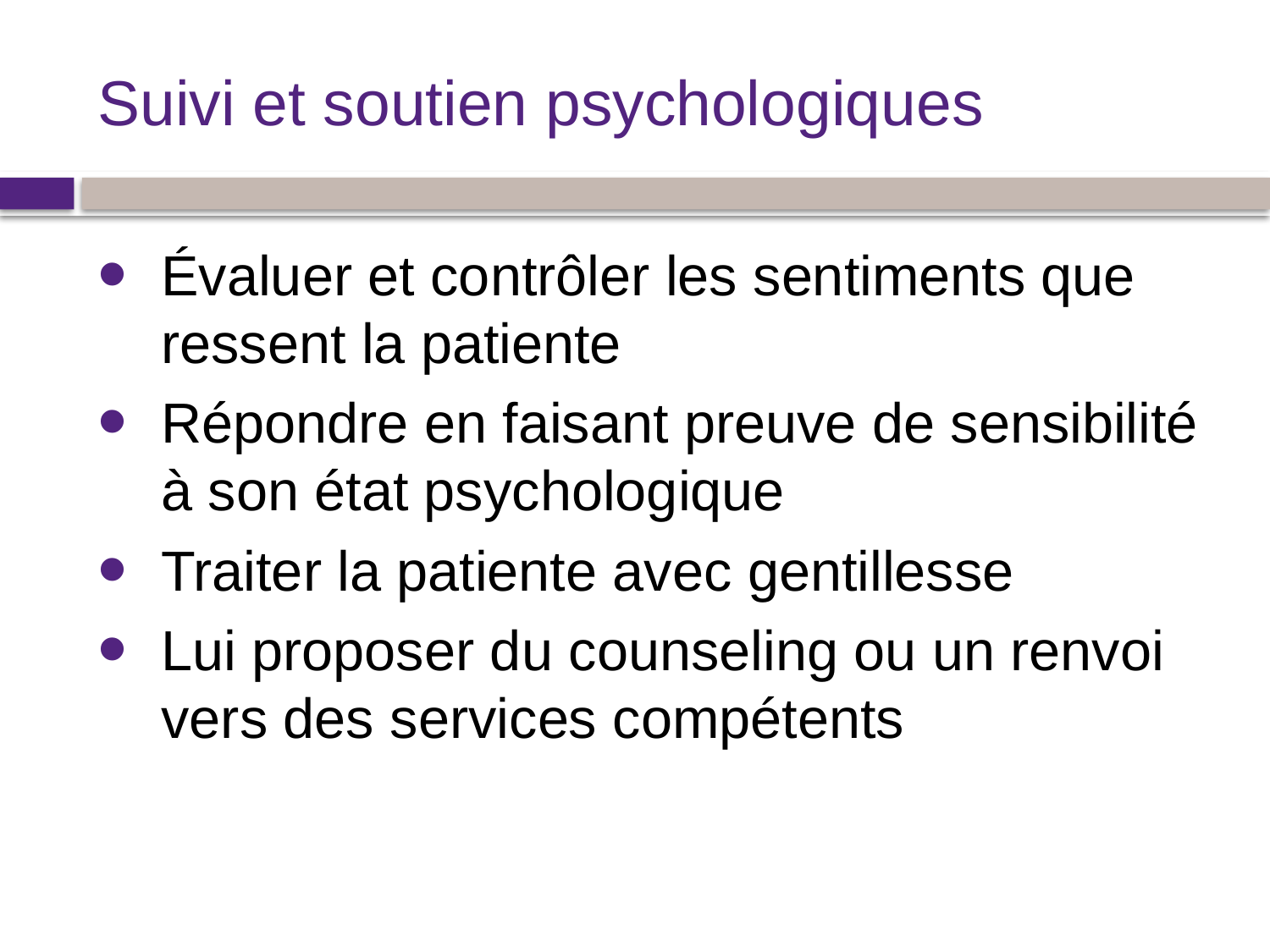

# Suivi et soutien psychologiques
Évaluer et contrôler les sentiments que ressent la patiente
Répondre en faisant preuve de sensibilité à son état psychologique
Traiter la patiente avec gentillesse
Lui proposer du counseling ou un renvoi vers des services compétents